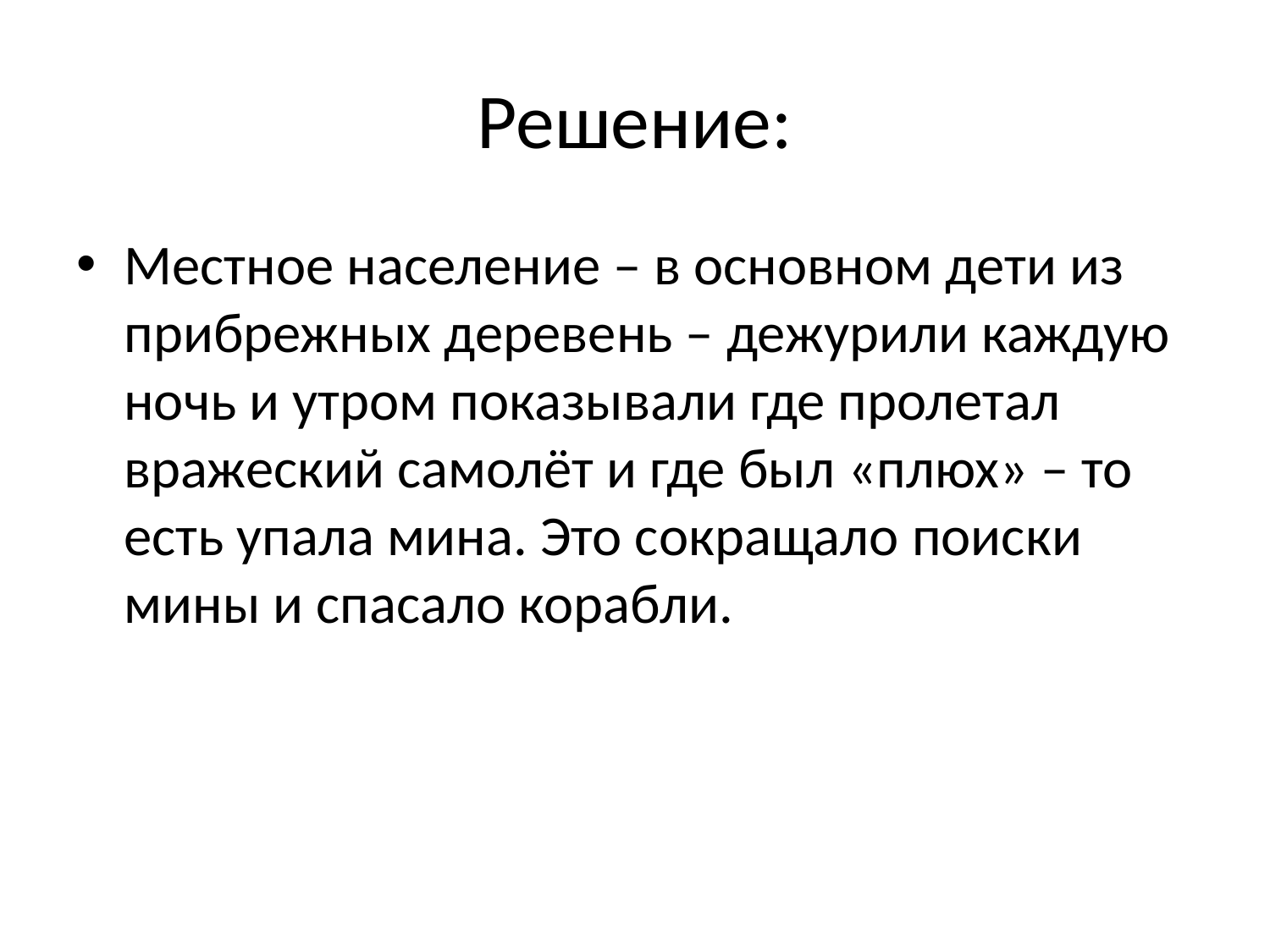

# Решение:
Местное население – в основном дети из прибрежных деревень – дежурили каждую ночь и утром показывали где пролетал вражеский самолёт и где был «плюх» – то есть упала мина. Это сокращало поиски мины и спасало корабли.